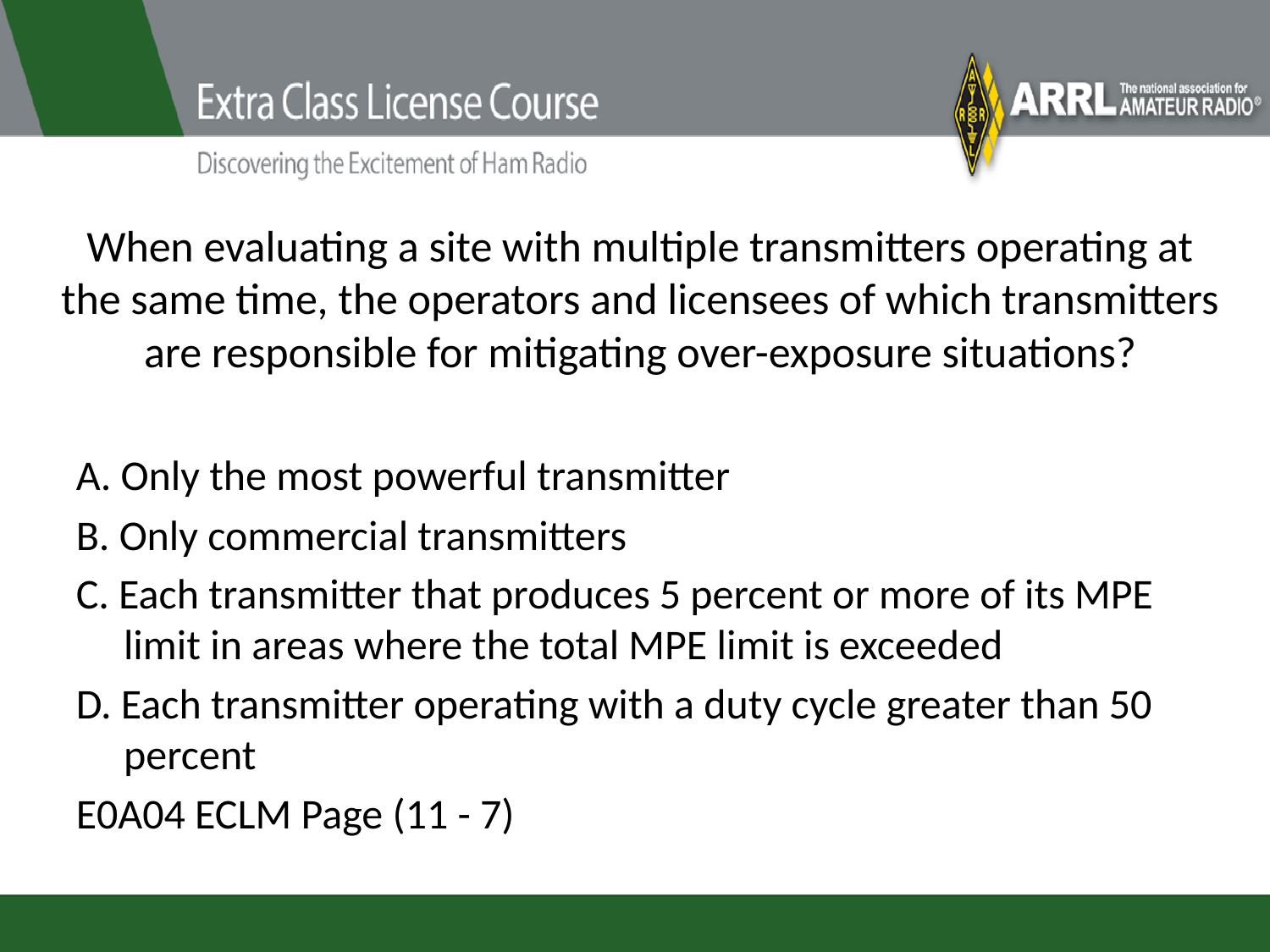

# When evaluating a site with multiple transmitters operating at the same time, the operators and licensees of which transmitters are responsible for mitigating over-exposure situations?
A. Only the most powerful transmitter
B. Only commercial transmitters
C. Each transmitter that produces 5 percent or more of its MPE limit in areas where the total MPE limit is exceeded
D. Each transmitter operating with a duty cycle greater than 50 percent
E0A04 ECLM Page (11 - 7)